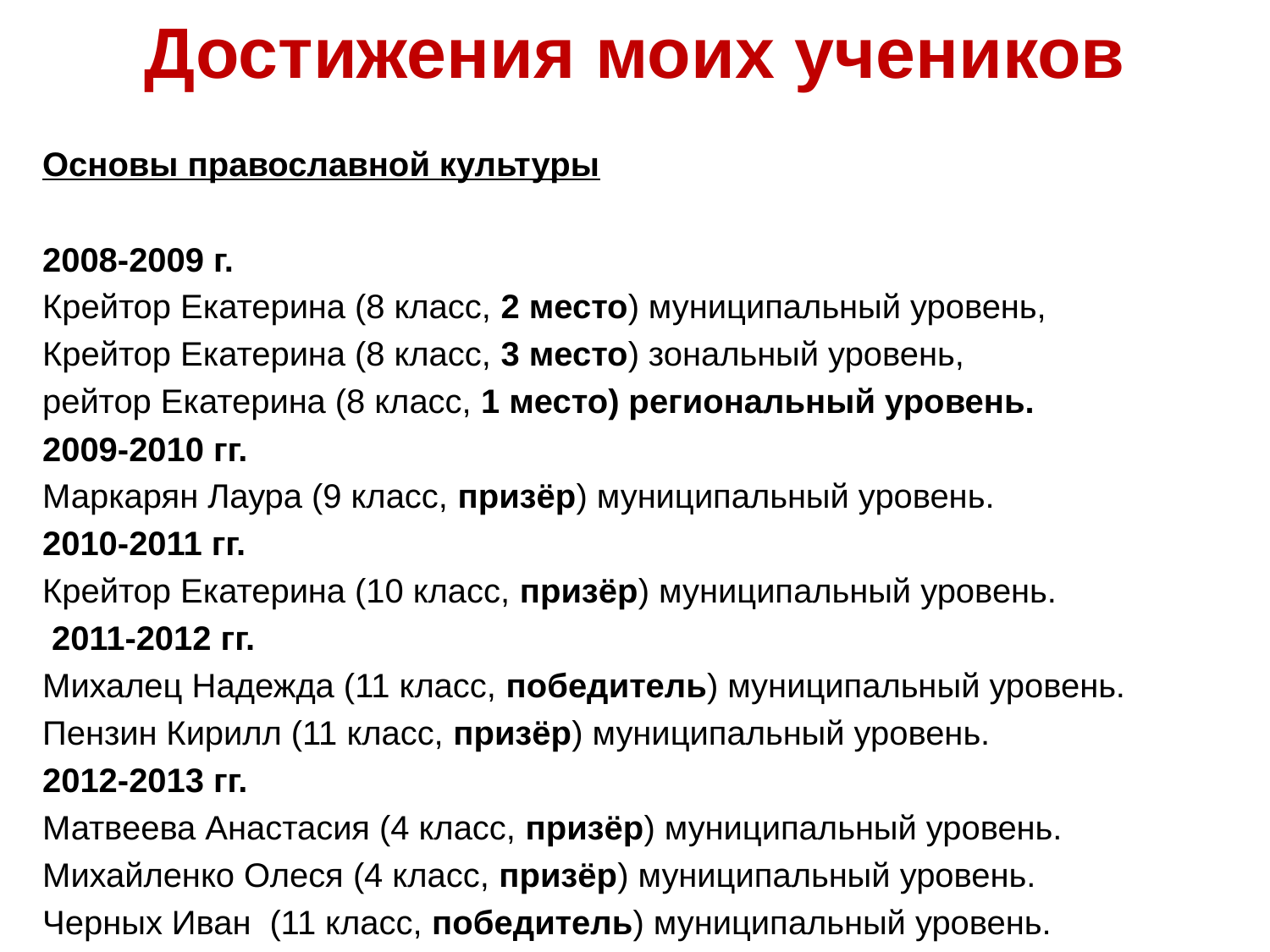

# Достижения моих учеников

Основы православной культуры

2008-2009 г.
Крейтор Екатерина (8 класс, 2 место) муниципальный уровень,
Крейтор Екатерина (8 класс, 3 место) зональный уровень,
рейтор Екатерина (8 класс, 1 место) региональный уровень.
2009-2010 гг.
Маркарян Лаура (9 класс, призёр) муниципальный уровень.
2010-2011 гг.
Крейтор Екатерина (10 класс, призёр) муниципальный уровень.
 2011-2012 гг.
Михалец Надежда (11 класс, победитель) муниципальный уровень.
Пензин Кирилл (11 класс, призёр) муниципальный уровень.
2012-2013 гг.
Матвеева Анастасия (4 класс, призёр) муниципальный уровень.
Михайленко Олеся (4 класс, призёр) муниципальный уровень.
Черных Иван  (11 класс, победитель) муниципальный уровень.